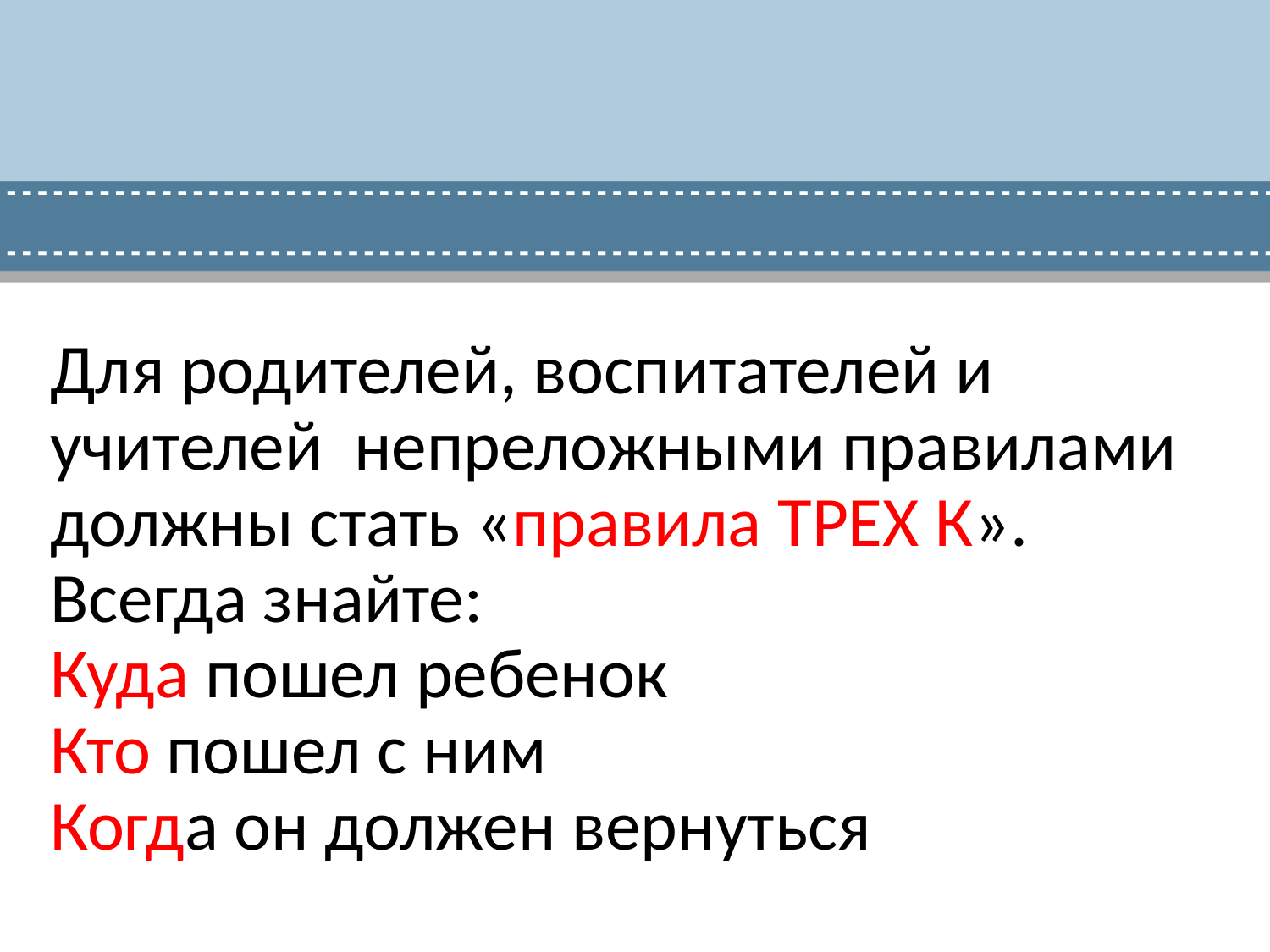

# Для родителей, воспитателей и учителей  непреложными правилами должны стать «правила ТРЕХ К». Всегда знайте: Куда пошел ребенок Кто пошел с ним Когда он должен вернуться